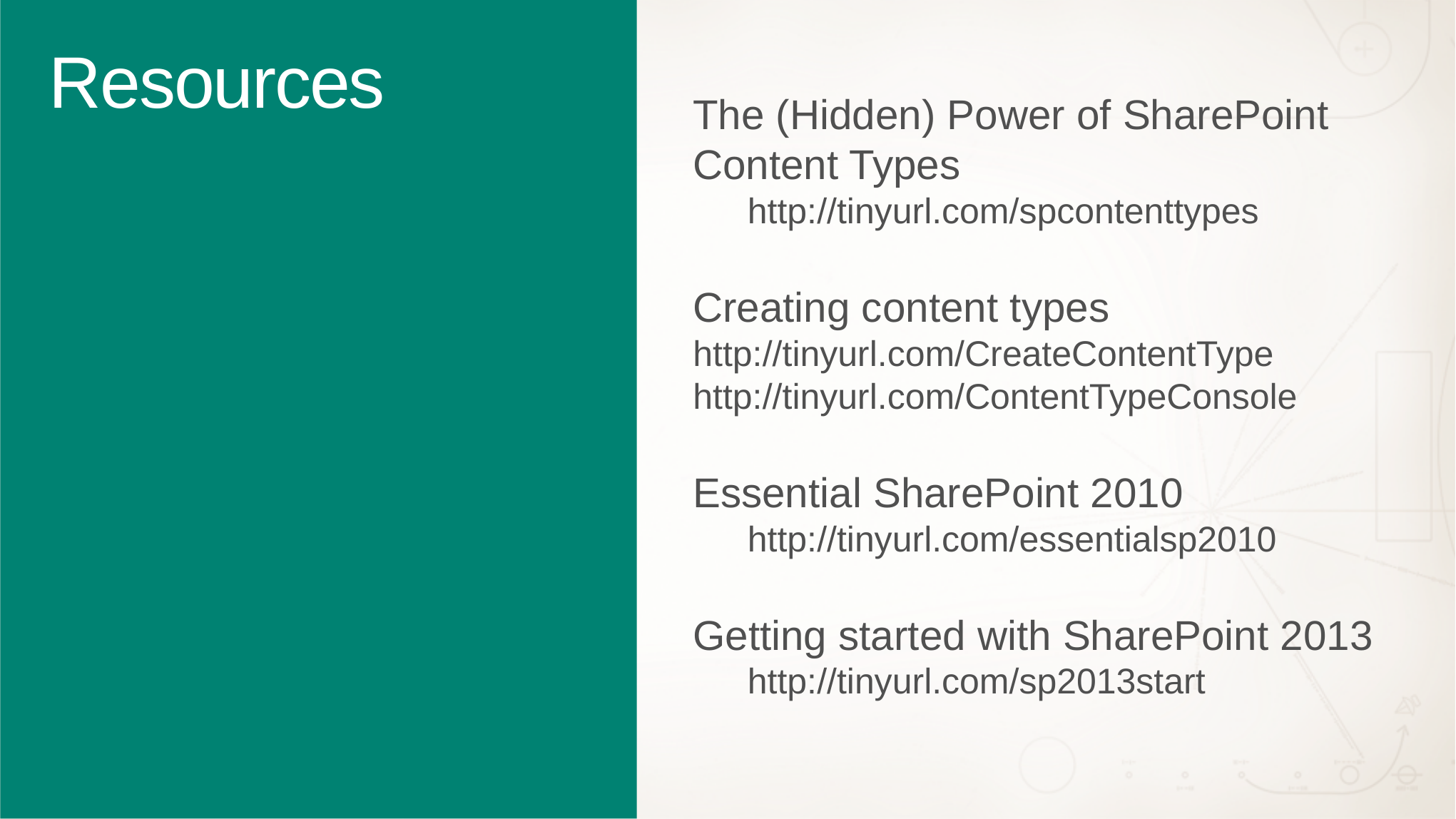

# Resources
The (Hidden) Power of SharePoint Content Types
http://tinyurl.com/spcontenttypes

Creating content types
http://tinyurl.com/CreateContentType
http://tinyurl.com/ContentTypeConsole

Essential SharePoint 2010
http://tinyurl.com/essentialsp2010

Getting started with SharePoint 2013
http://tinyurl.com/sp2013start